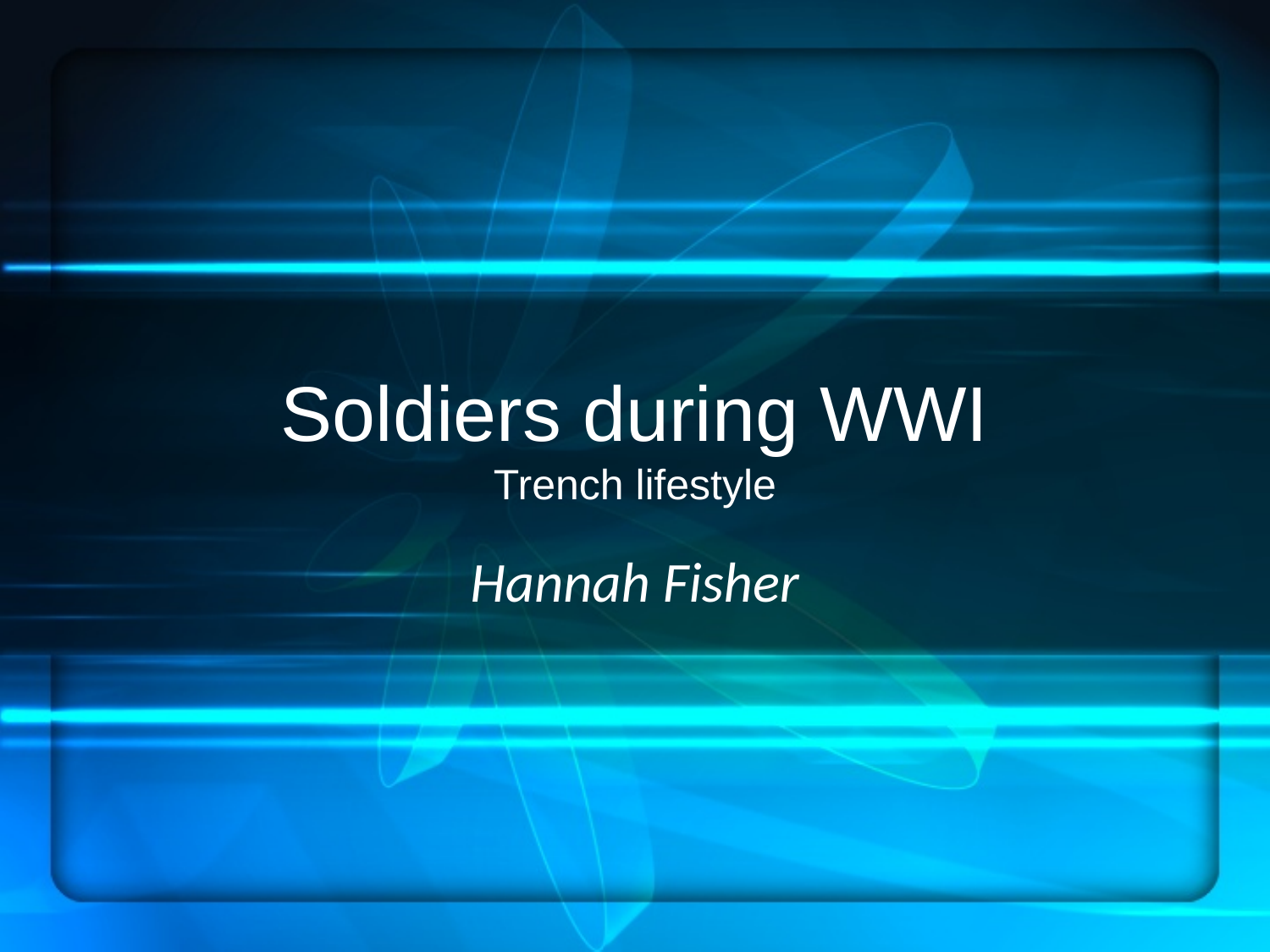

# Soldiers during WWI Trench lifestyle
Hannah Fisher